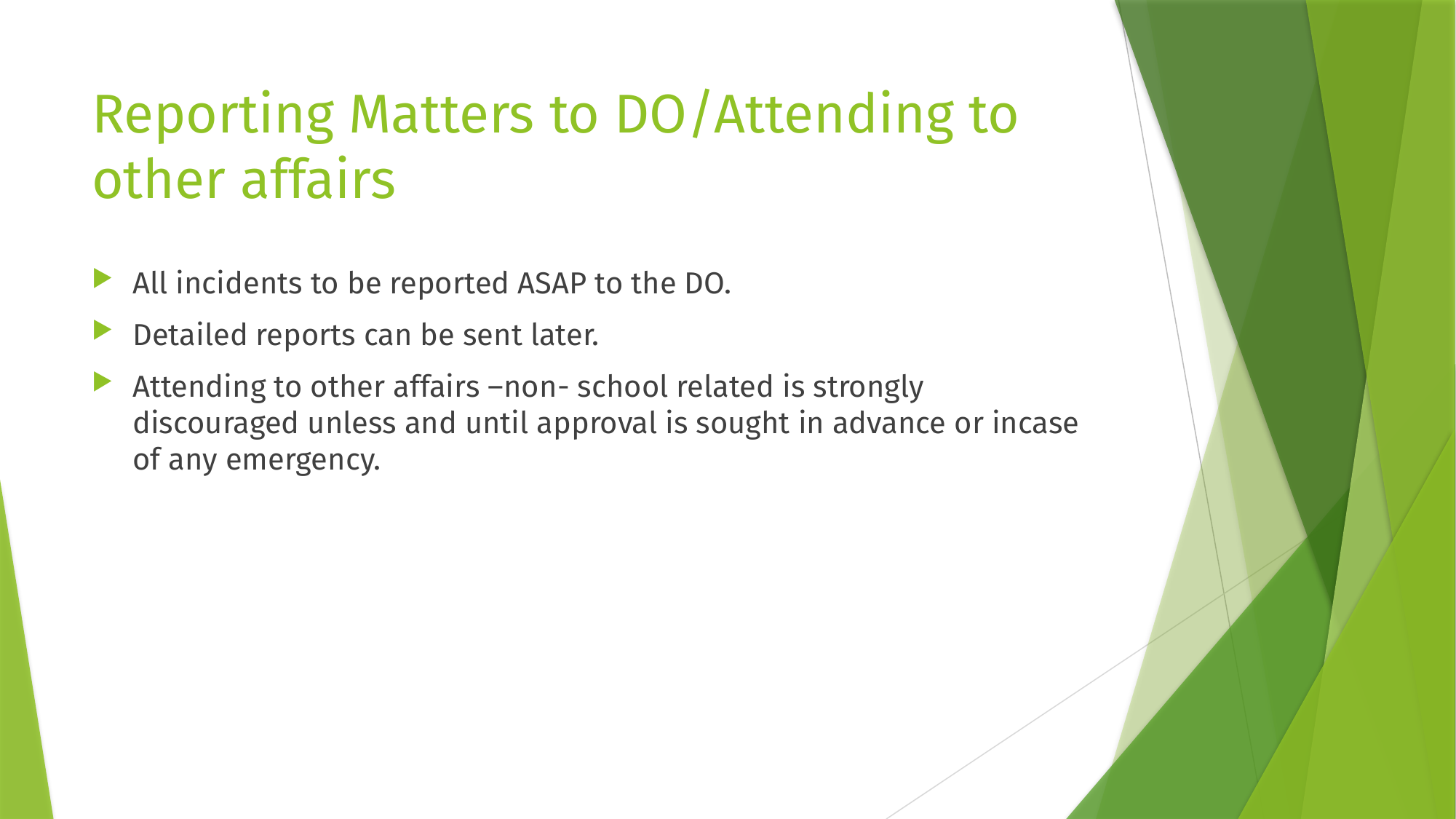

# Reporting Matters to DO/Attending to other affairs
All incidents to be reported ASAP to the DO.
Detailed reports can be sent later.
Attending to other affairs –non- school related is strongly discouraged unless and until approval is sought in advance or incase of any emergency.